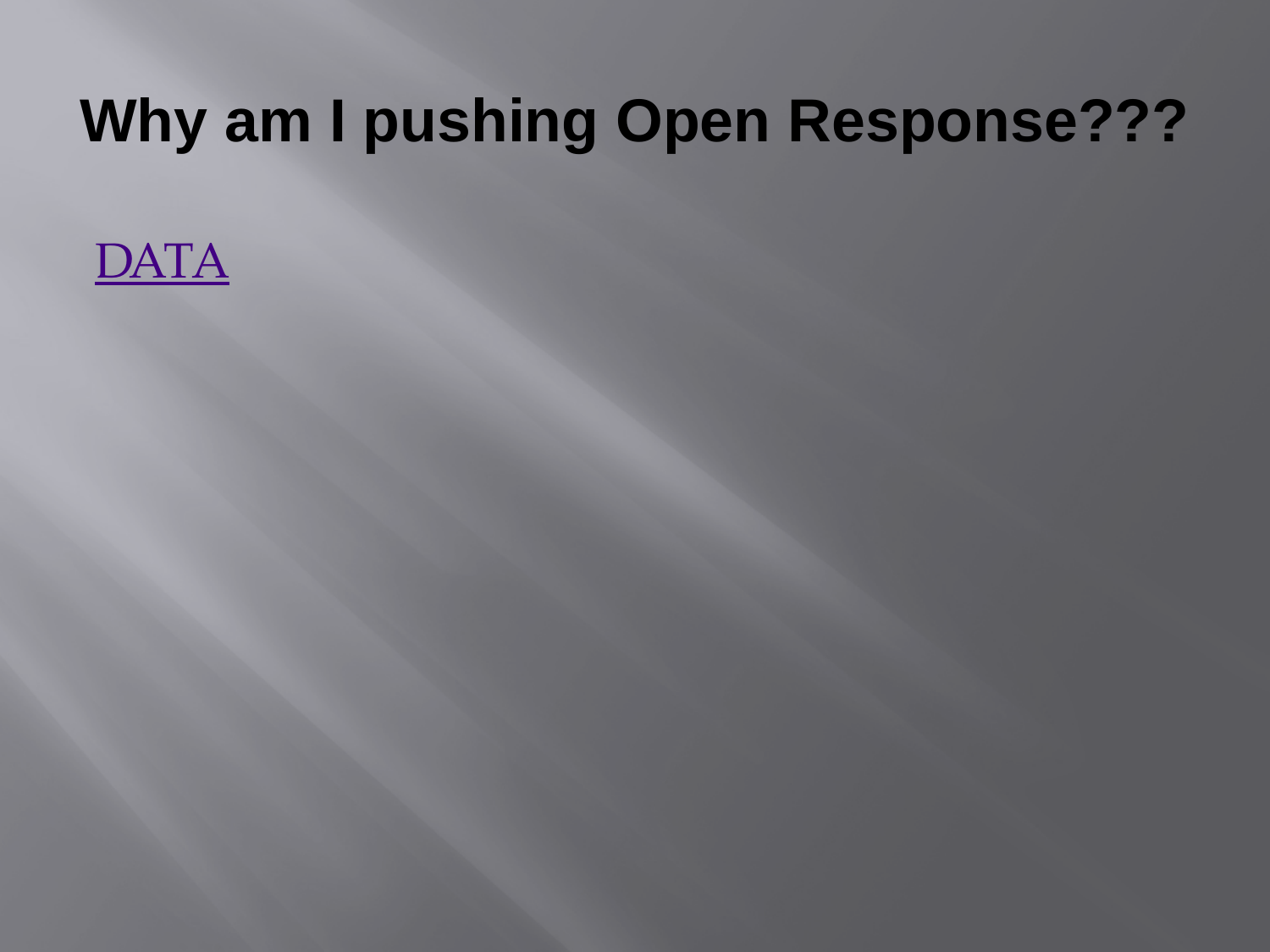

# Why am I pushing Open Response???
DATA